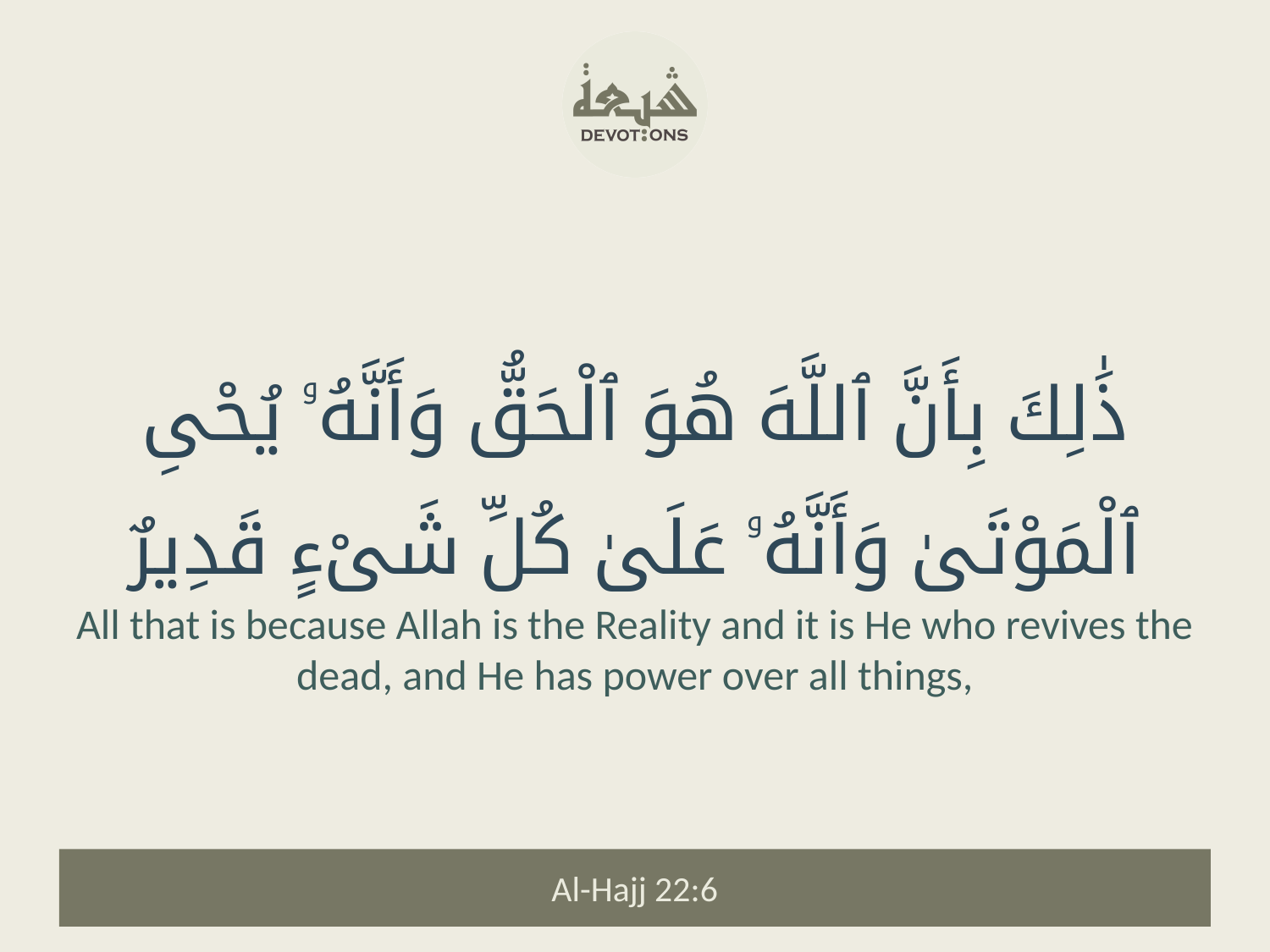

ذَٰلِكَ بِأَنَّ ٱللَّهَ هُوَ ٱلْحَقُّ وَأَنَّهُۥ يُحْىِ ٱلْمَوْتَىٰ وَأَنَّهُۥ عَلَىٰ كُلِّ شَىْءٍ قَدِيرٌ
All that is because Allah is the Reality and it is He who revives the dead, and He has power over all things,
Al-Hajj 22:6